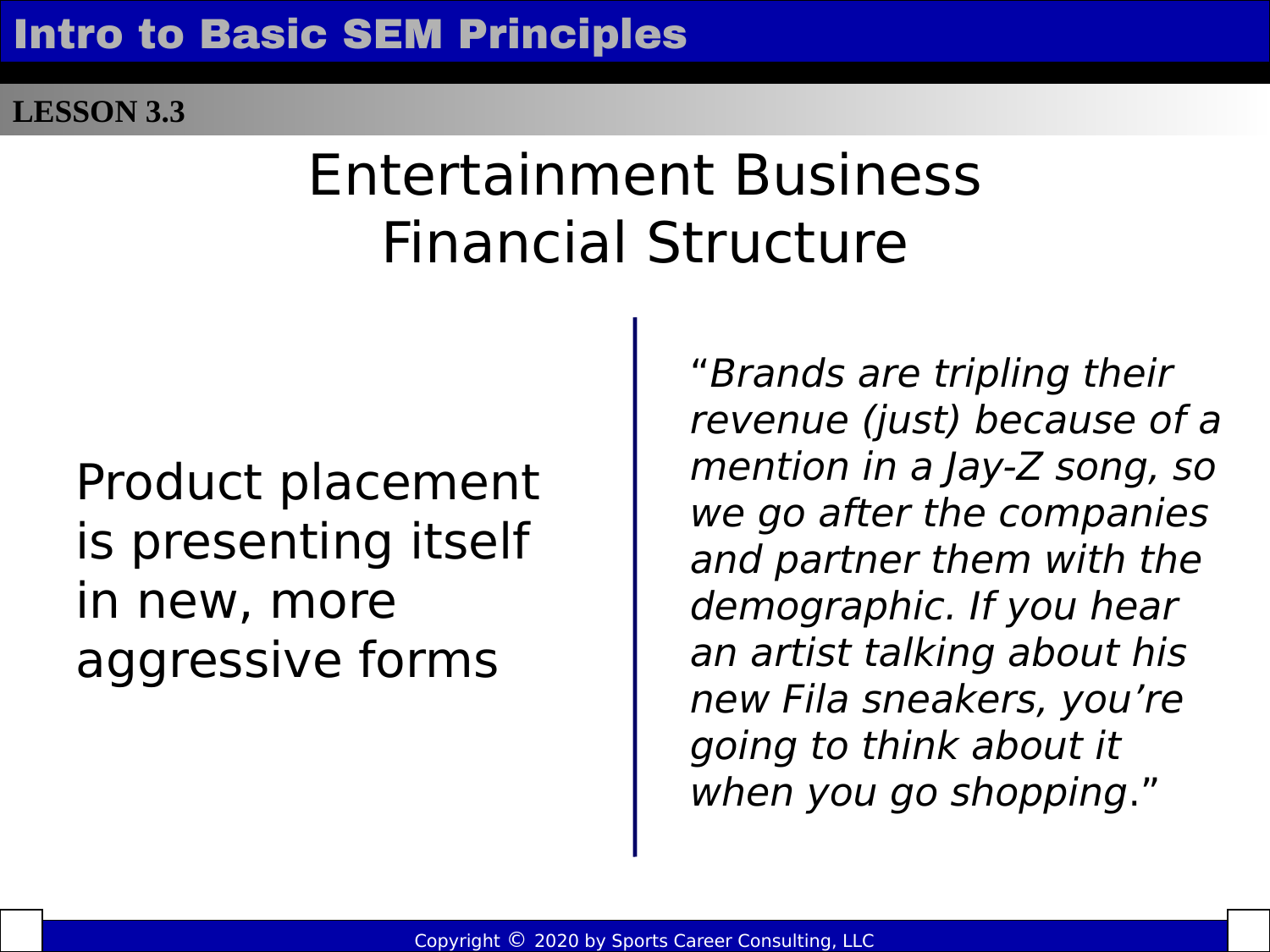

Intro to Basic SEM Principles
LESSON 3.3
Entertainment Business Financial Structure

“Brands are tripling their revenue (just) because of a mention in a Jay-Z song, so we go after the companies and partner them with the demographic. If you hear an artist talking about his new Fila sneakers, you’re going to think about it when you go shopping.”
Product placement is presenting itself in new, more aggressive forms
Copyright © 2020 by Sports Career Consulting, LLC